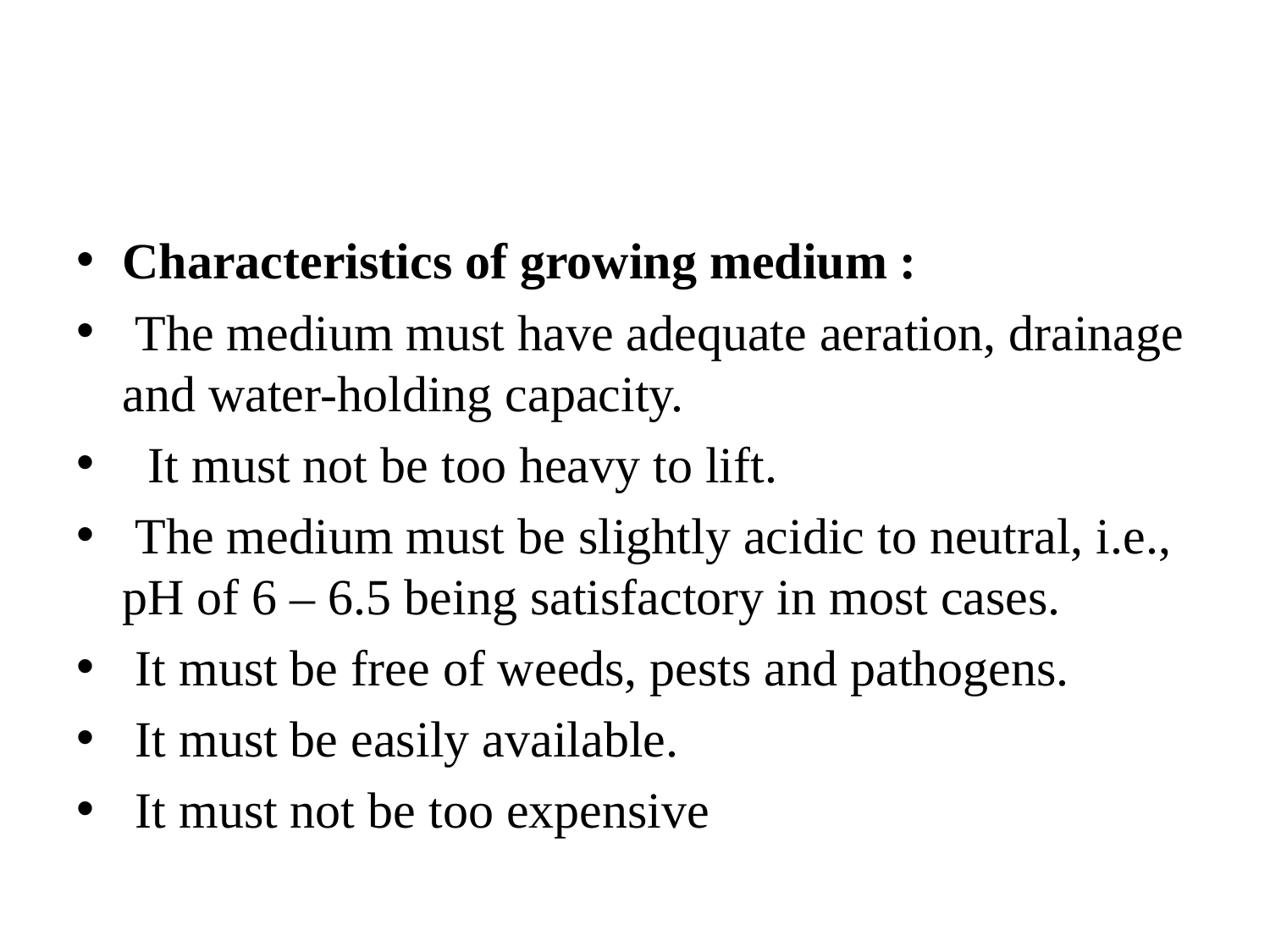

#
Characteristics of growing medium :
 The medium must have adequate aeration, drainage and water-holding capacity.
  It must not be too heavy to lift.
 The medium must be slightly acidic to neutral, i.e., pH of 6 – 6.5 being satisfactory in most cases.
 It must be free of weeds, pests and pathogens.
 It must be easily available.
 It must not be too expensive